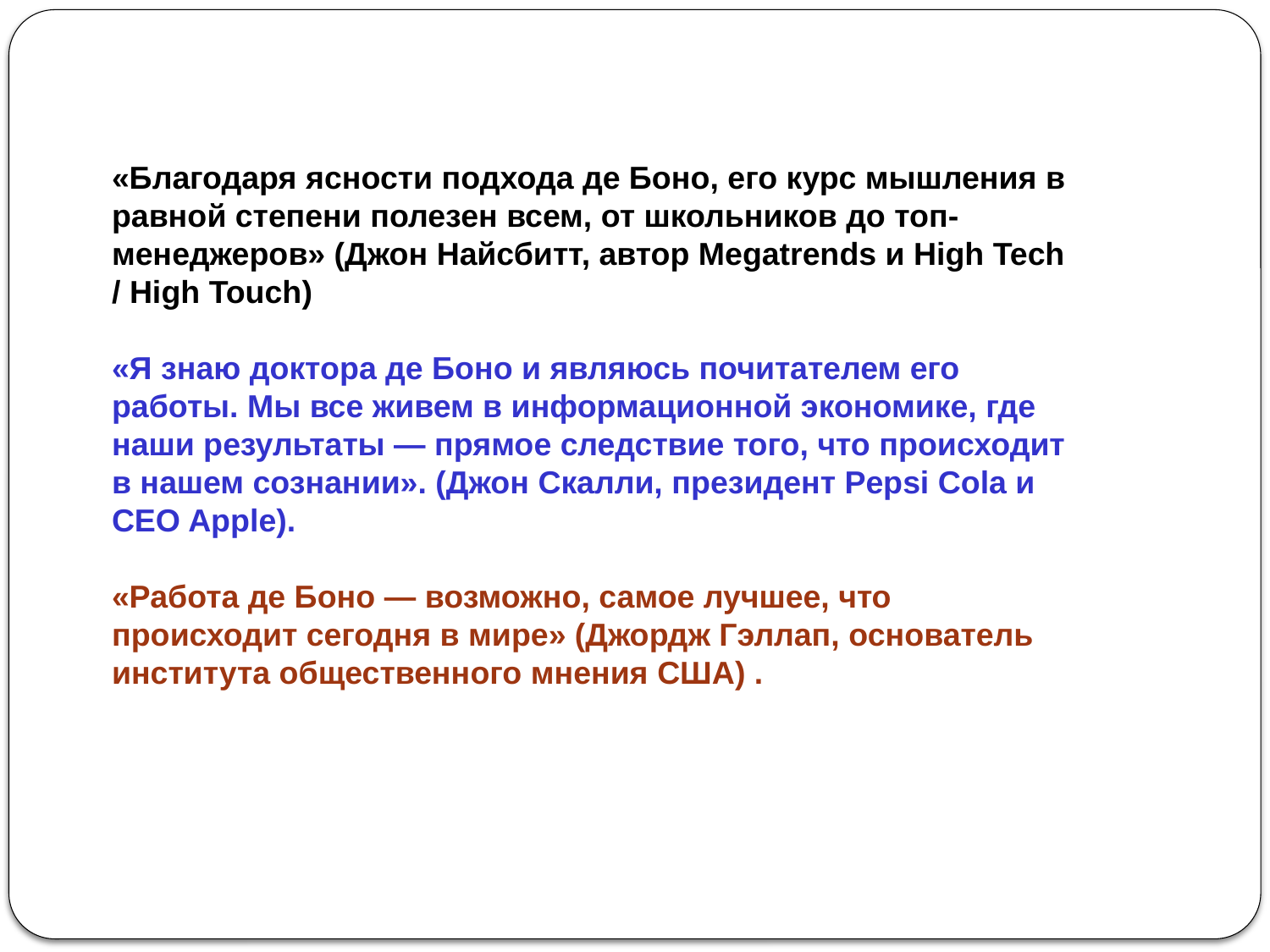

«Благодаря ясности подхода де Боно, его курс мышления в равной степени полезен всем, от школьников до топ-менеджеров» (Джон Найсбитт, автор Megatrends и High Tech / High Touch)

«Я знаю доктора де Боно и являюсь почитателем его работы. Мы все живем в информационной экономике, где наши результаты — прямое следствие того, что происходит в нашем сознании». (Джон Скалли, президент Pepsi Cola и CEO Apple).

«Работа де Боно — возможно, самое лучшее, что происходит сегодня в мире» (Джордж Гэллап, основатель института общественного мнения США) .